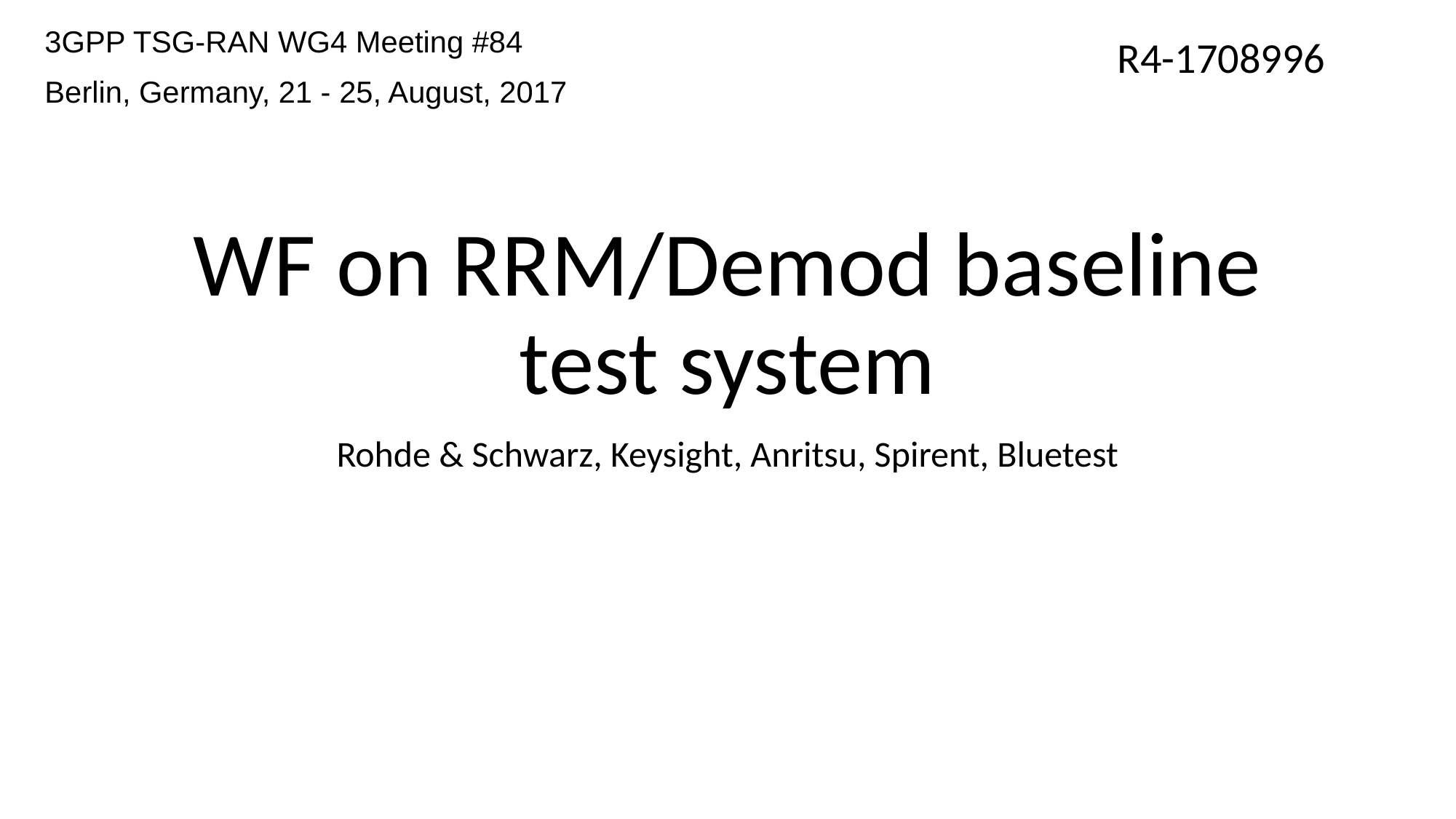

3GPP TSG-RAN WG4 Meeting #84
Berlin, Germany, 21 - 25, August, 2017
R4-1708996
# WF on RRM/Demod baseline test system
Rohde & Schwarz, Keysight, Anritsu, Spirent, Bluetest